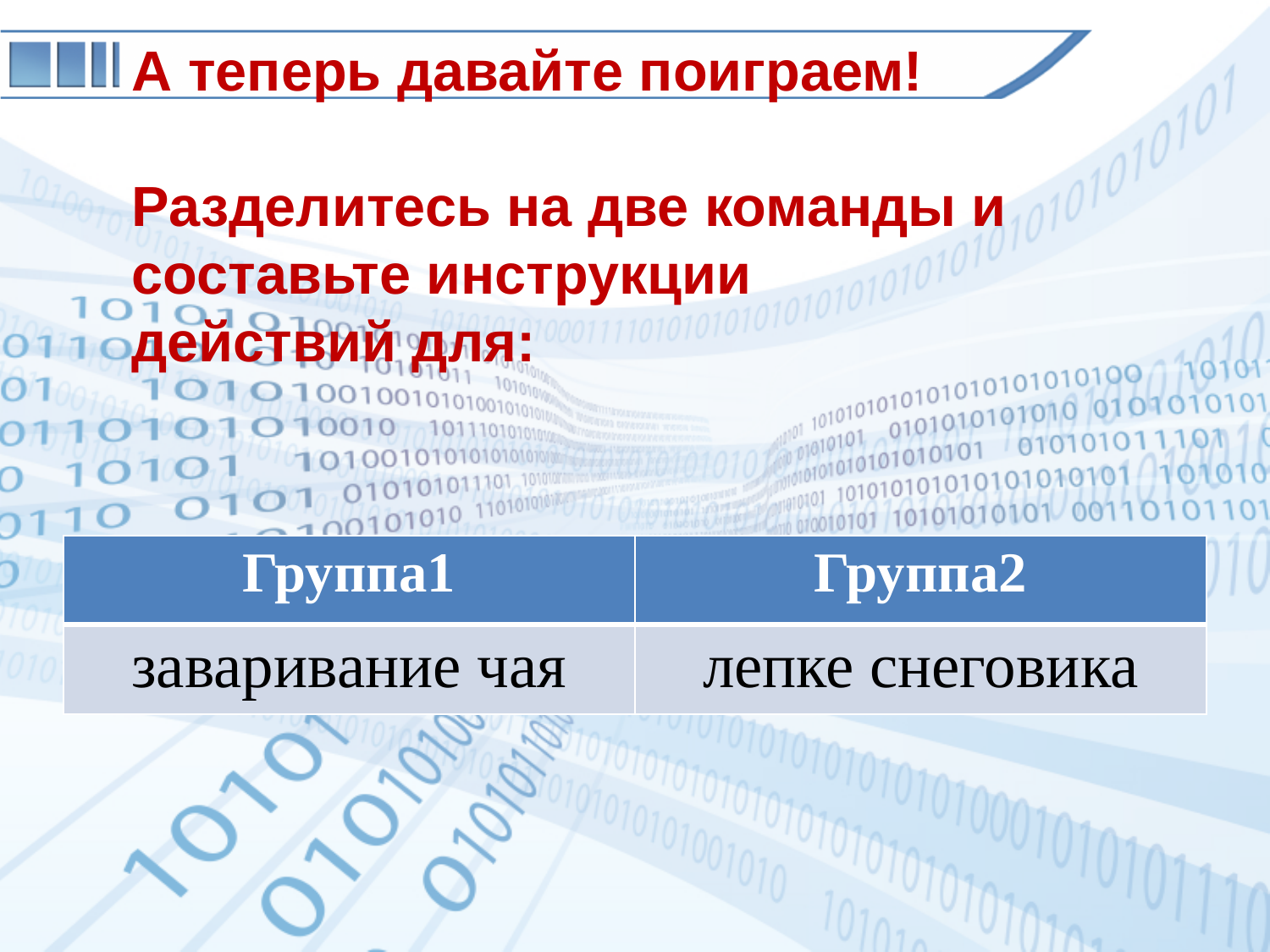

# А теперь давайте поиграем! Разделитесь на две команды и составьте инструкции действий для:
| Группа1 | Группа2 |
| --- | --- |
| заваривание чая | лепке снеговика |